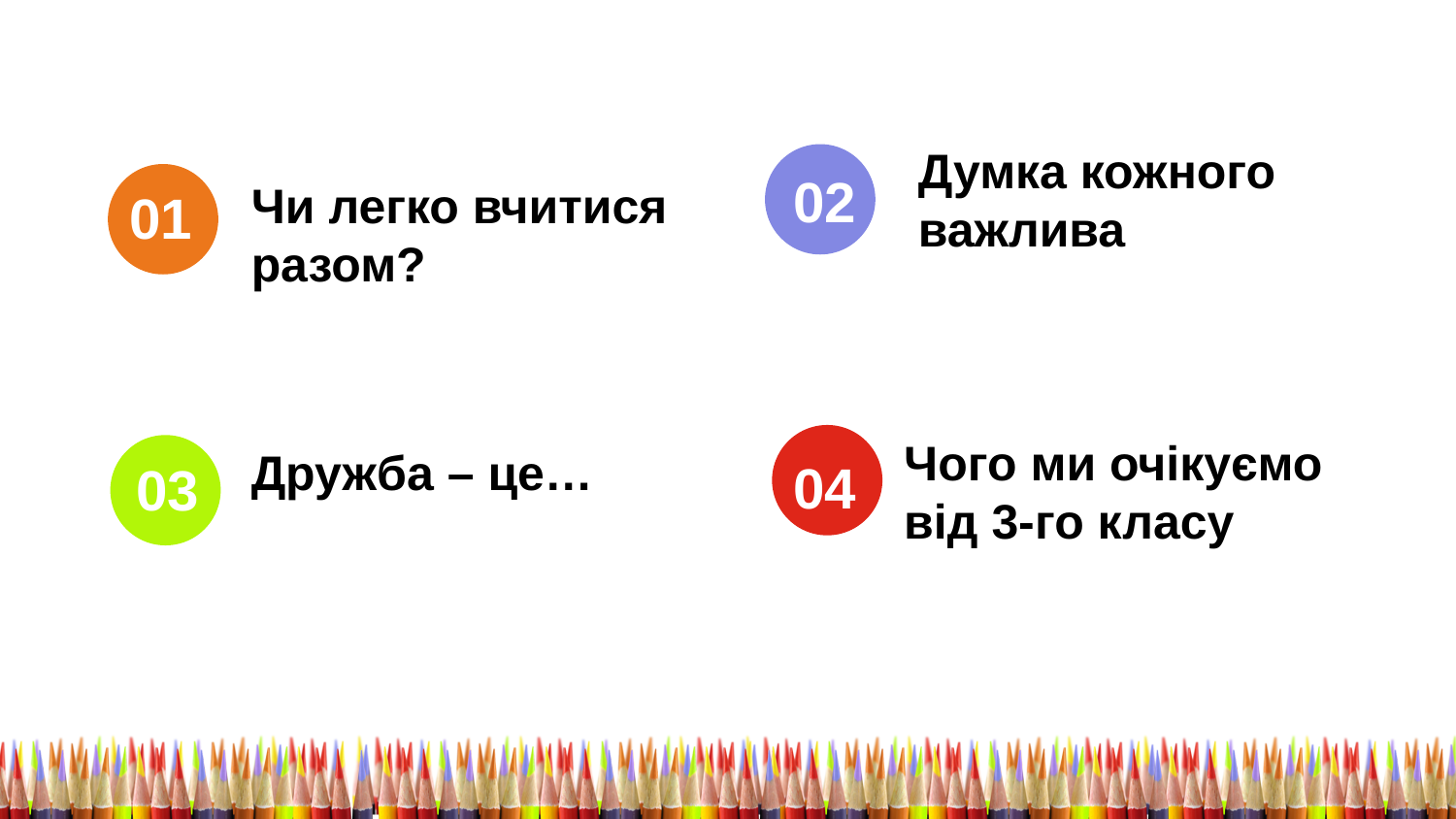

Думка кожного
важлива

02
Чи легко вчитися
разом?
01

Чого ми очікуємо
від 3-го класу
Дружба – це…

04
03